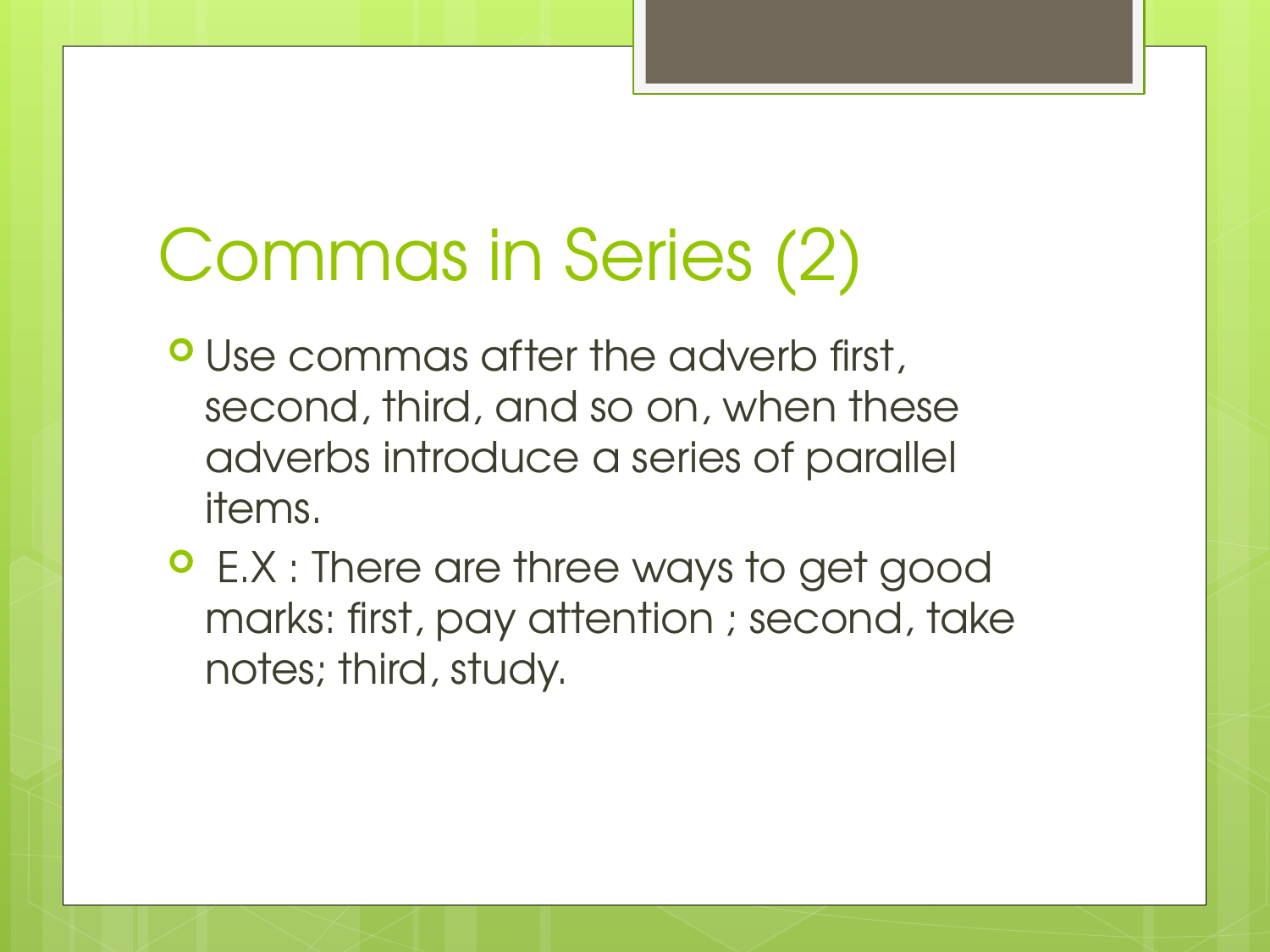

# Commas in Series (2)
Use commas after the adverb first, second, third, and so on, when these adverbs introduce a series of parallel items.
 E.X : There are three ways to get good marks: first, pay attention ; second, take notes; third, study.